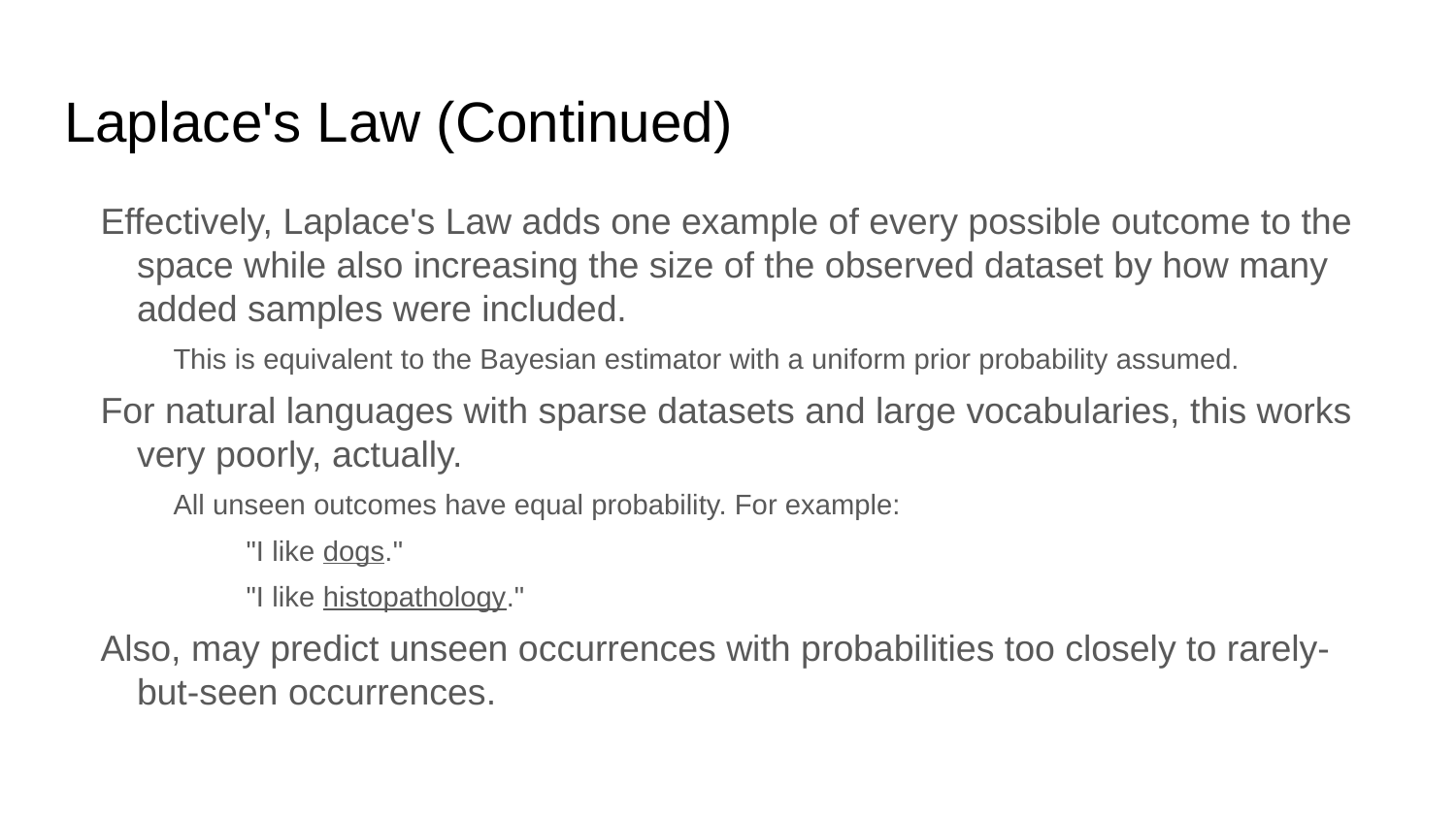

# Laplace's Law (Continued)
Effectively, Laplace's Law adds one example of every possible outcome to the space while also increasing the size of the observed dataset by how many added samples were included.
This is equivalent to the Bayesian estimator with a uniform prior probability assumed.
For natural languages with sparse datasets and large vocabularies, this works very poorly, actually.
All unseen outcomes have equal probability. For example:
"I like dogs."
"I like histopathology."
Also, may predict unseen occurrences with probabilities too closely to rarely-but-seen occurrences.